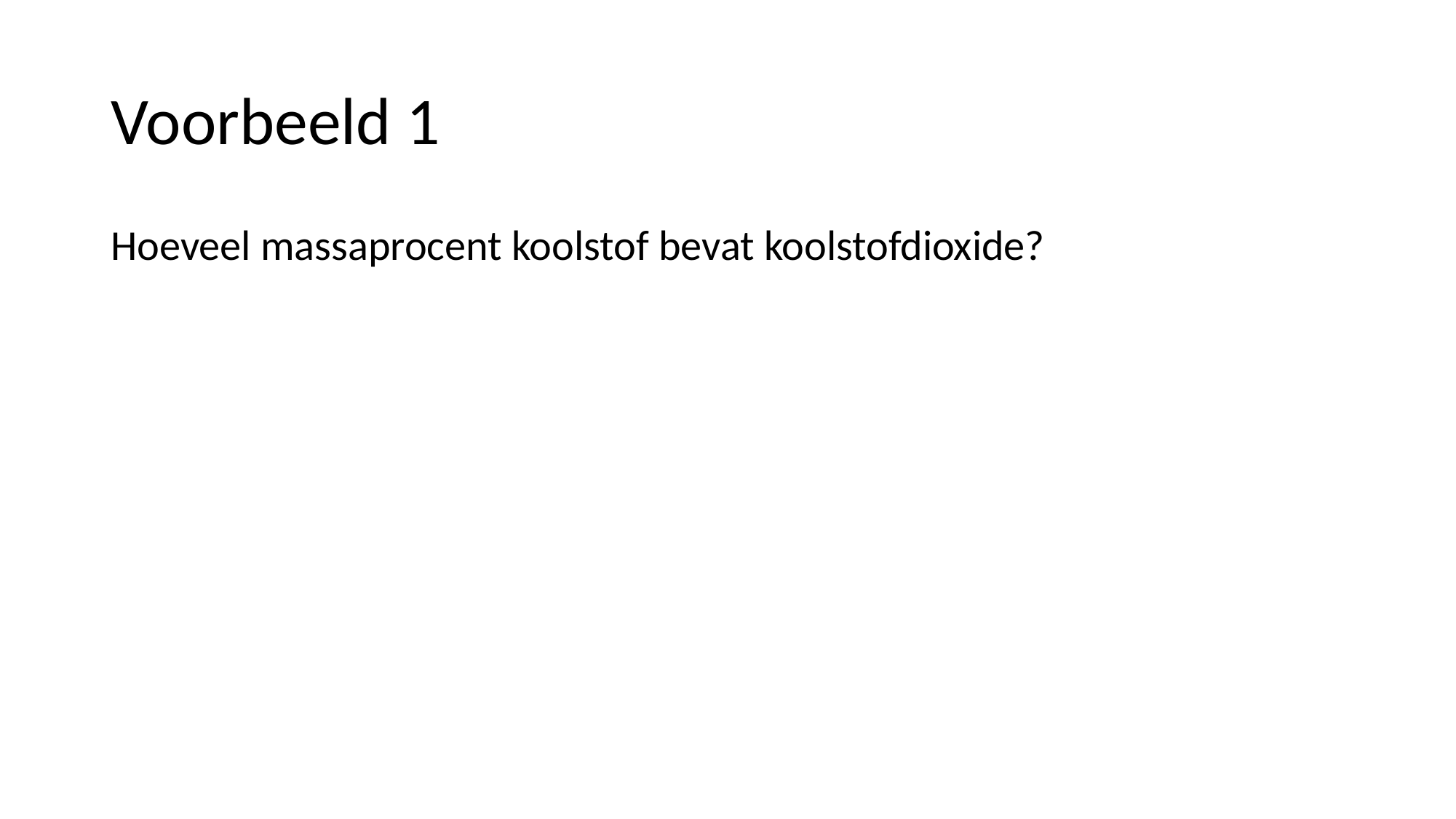

# Voorbeeld 1
Hoeveel massaprocent koolstof bevat koolstofdioxide?